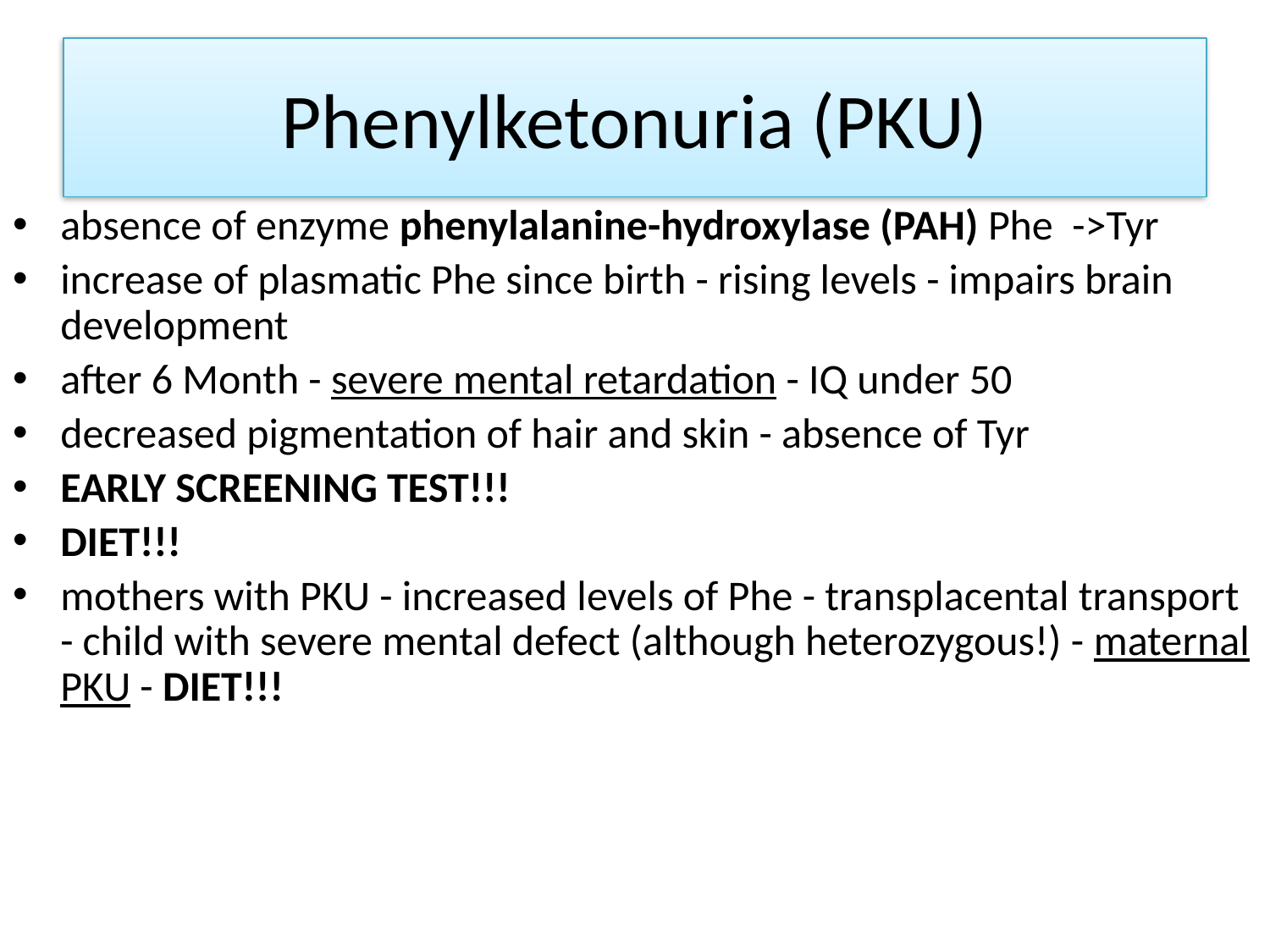

# Phenylketonuria (PKU)
absence of enzyme phenylalanine-hydroxylase (PAH) Phe  ->Tyr
increase of plasmatic Phe since birth - rising levels - impairs brain development
after 6 Month - severe mental retardation - IQ under 50
decreased pigmentation of hair and skin - absence of Tyr
EARLY SCREENING TEST!!!
DIET!!!
mothers with PKU - increased levels of Phe - transplacental transport - child with severe mental defect (although heterozygous!) - maternal PKU - DIET!!!